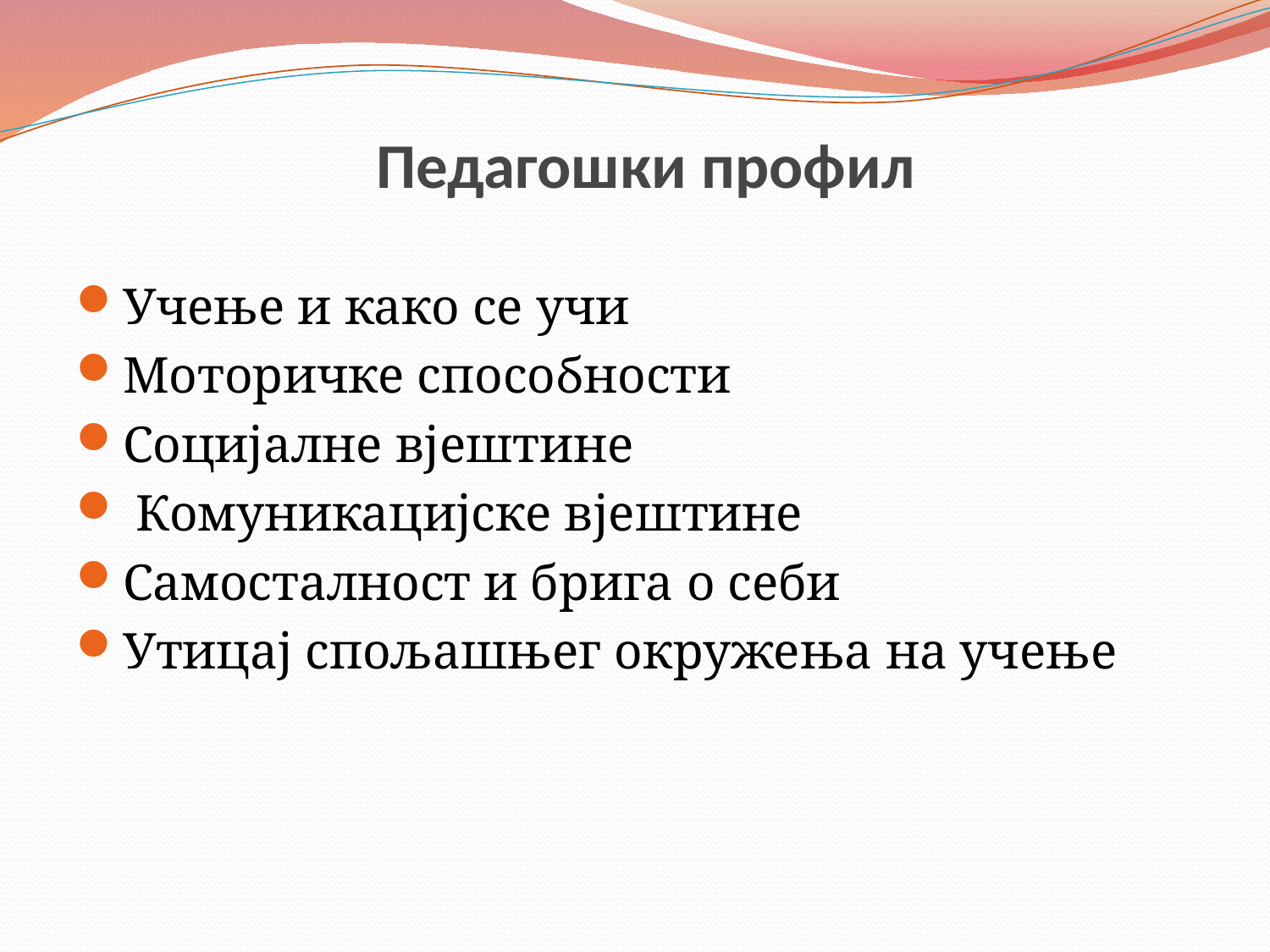

# Педагошки профил
Учење и како се учи
Моторичке способности
Социјалне вјештине
 Комуникацијске вјештине
Самосталност и брига о себи
Утицај спољашњег окружења на учење